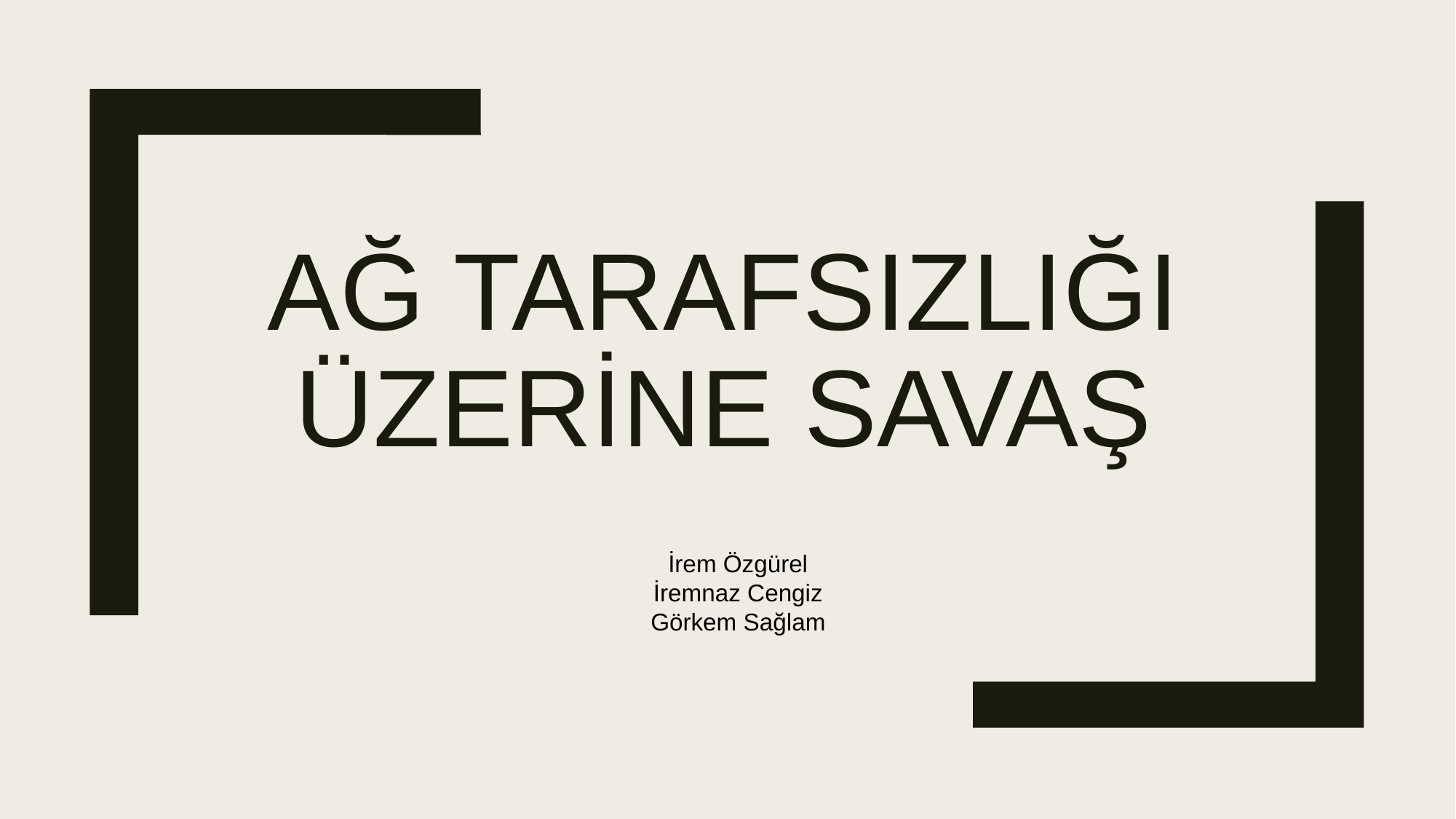

# AĞ TARAFSIZLIĞI ÜZERİNE SAVAŞ
İrem Özgürel
İremnaz Cengiz
Görkem Sağlam